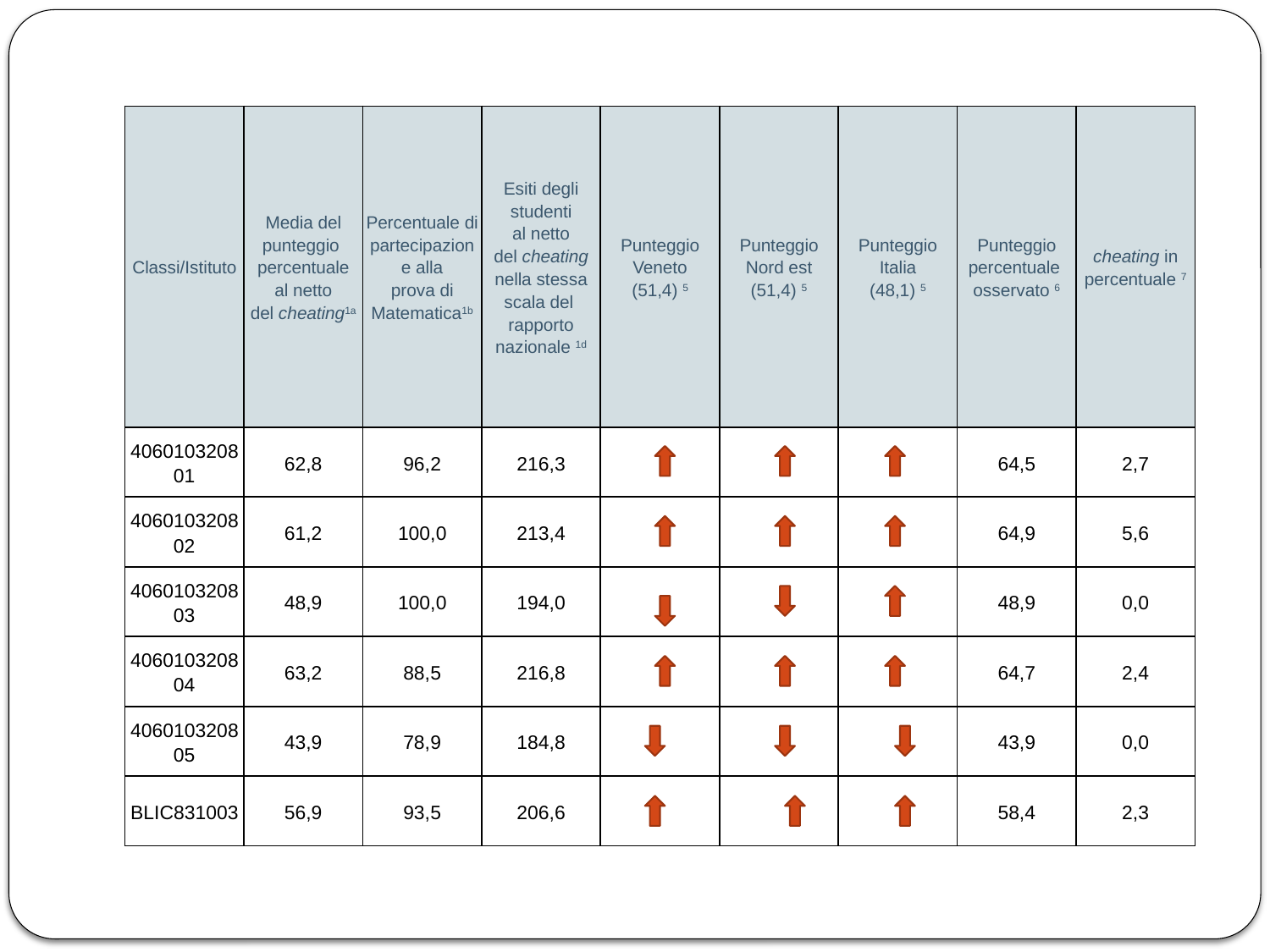

| Classi/Istituto | Media del punteggio  percentuale al netto del cheating1a | Percentuale di partecipazione alla prova di Matematica1b | Esiti degli studenti al netto del cheating nella stessa scala del  rapporto nazionale 1d | Punteggio Veneto (51,4) 5 | Punteggio Nord est (51,4) 5 | Punteggio Italia (48,1) 5 | Punteggio percentuale  osservato 6 | cheating in percentuale 7 |
| --- | --- | --- | --- | --- | --- | --- | --- | --- |
| 406010320801 | 62,8 | 96,2 | 216,3 |  |  |  | 64,5 | 2,7 |
| 406010320802 | 61,2 | 100,0 | 213,4 |  |  |  | 64,9 | 5,6 |
| 406010320803 | 48,9 | 100,0 | 194,0 |  |  |  | 48,9 | 0,0 |
| 406010320804 | 63,2 | 88,5 | 216,8 |  |  |  | 64,7 | 2,4 |
| 406010320805 | 43,9 | 78,9 | 184,8 |  |  |  | 43,9 | 0,0 |
| BLIC831003 | 56,9 | 93,5 | 206,6 |  |  |  | 58,4 | 2,3 |